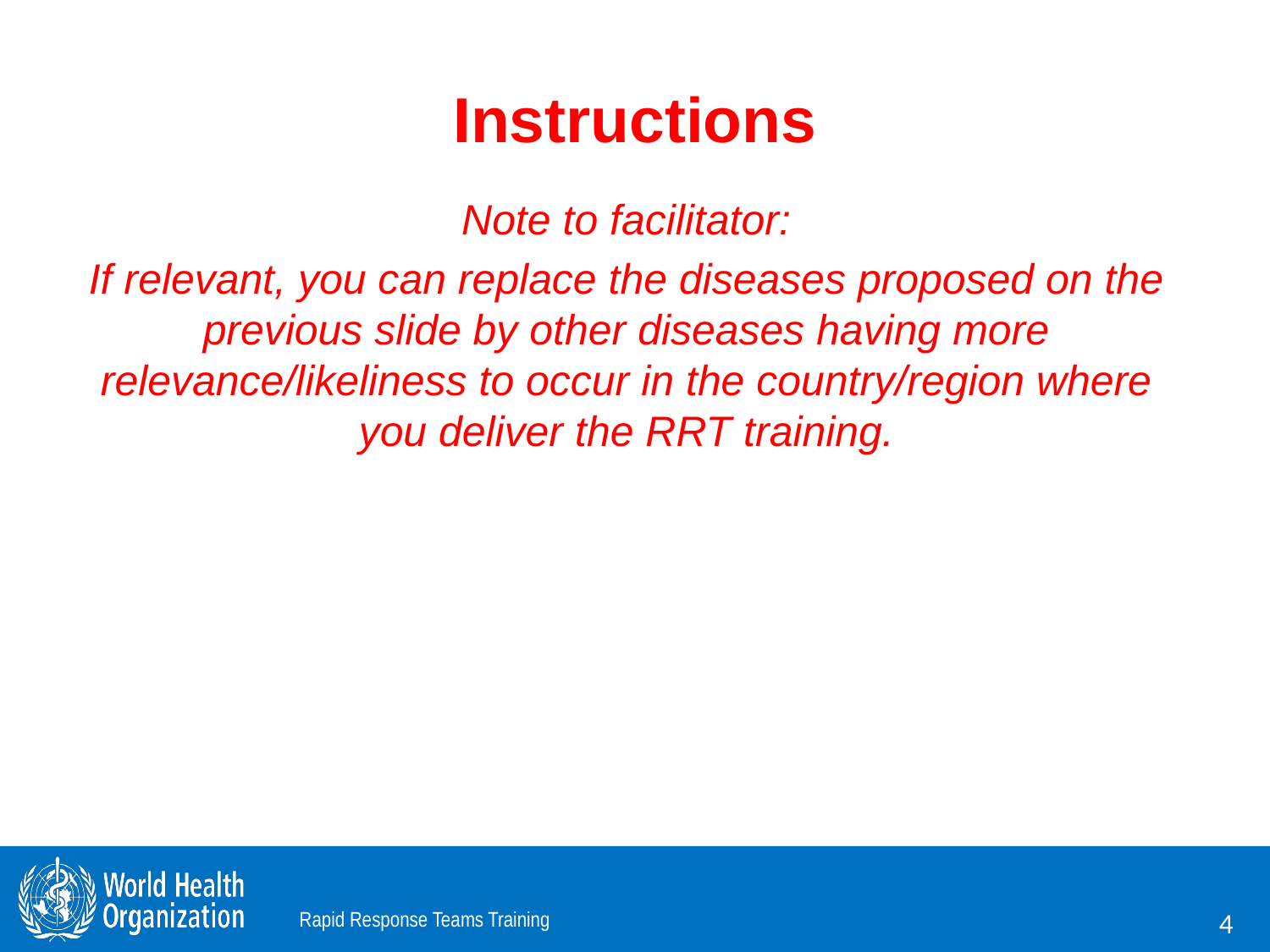

# Instructions
Note to facilitator:
If relevant, you can replace the diseases proposed on the previous slide by other diseases having more relevance/likeliness to occur in the country/region where you deliver the RRT training.